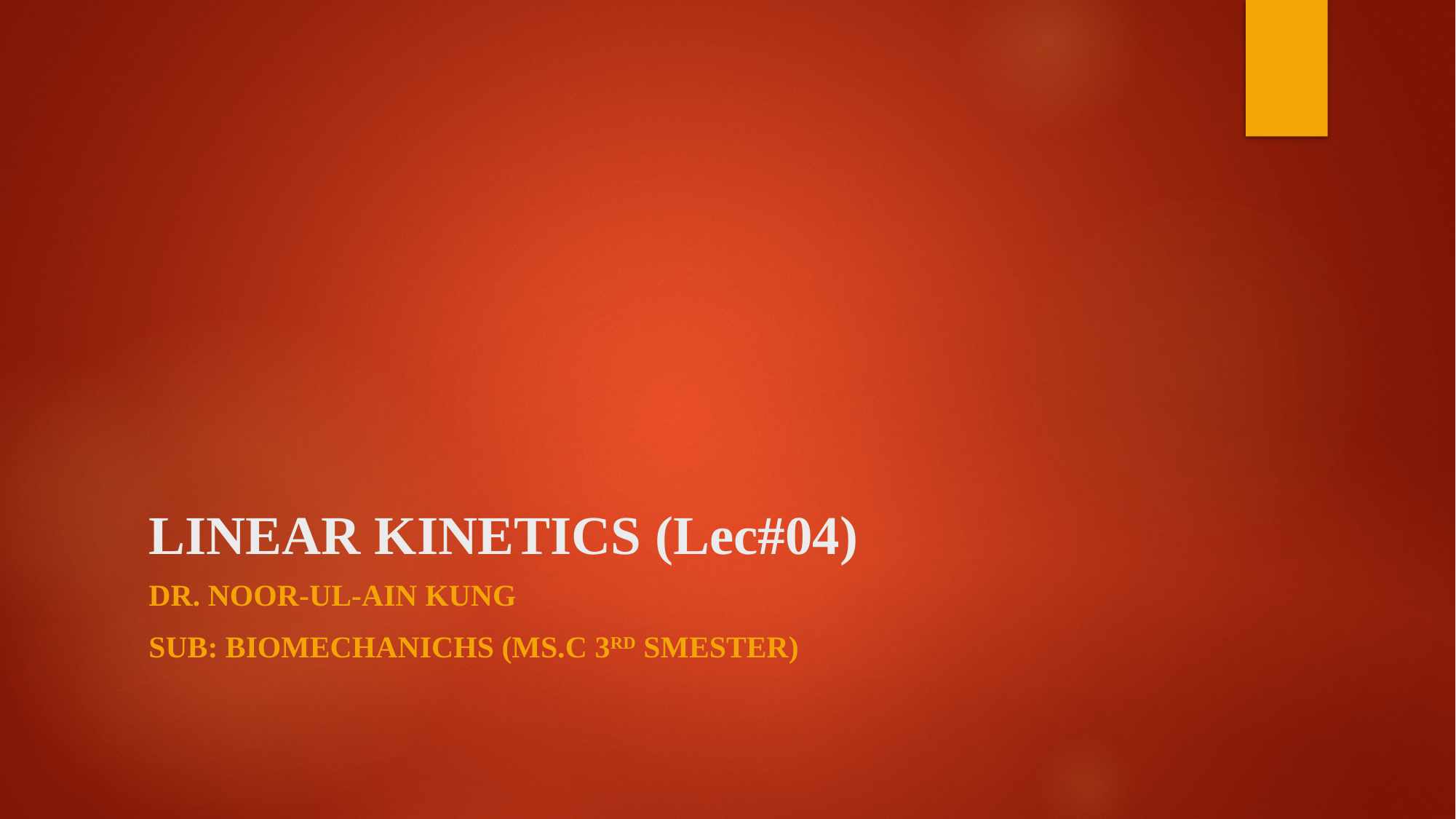

# LINEAR KINETICS (Lec#04)
DR. NOOR-UL-AIN KUNG
SUB: BIOMECHANICHS (ms.c 3RD SMESTER)